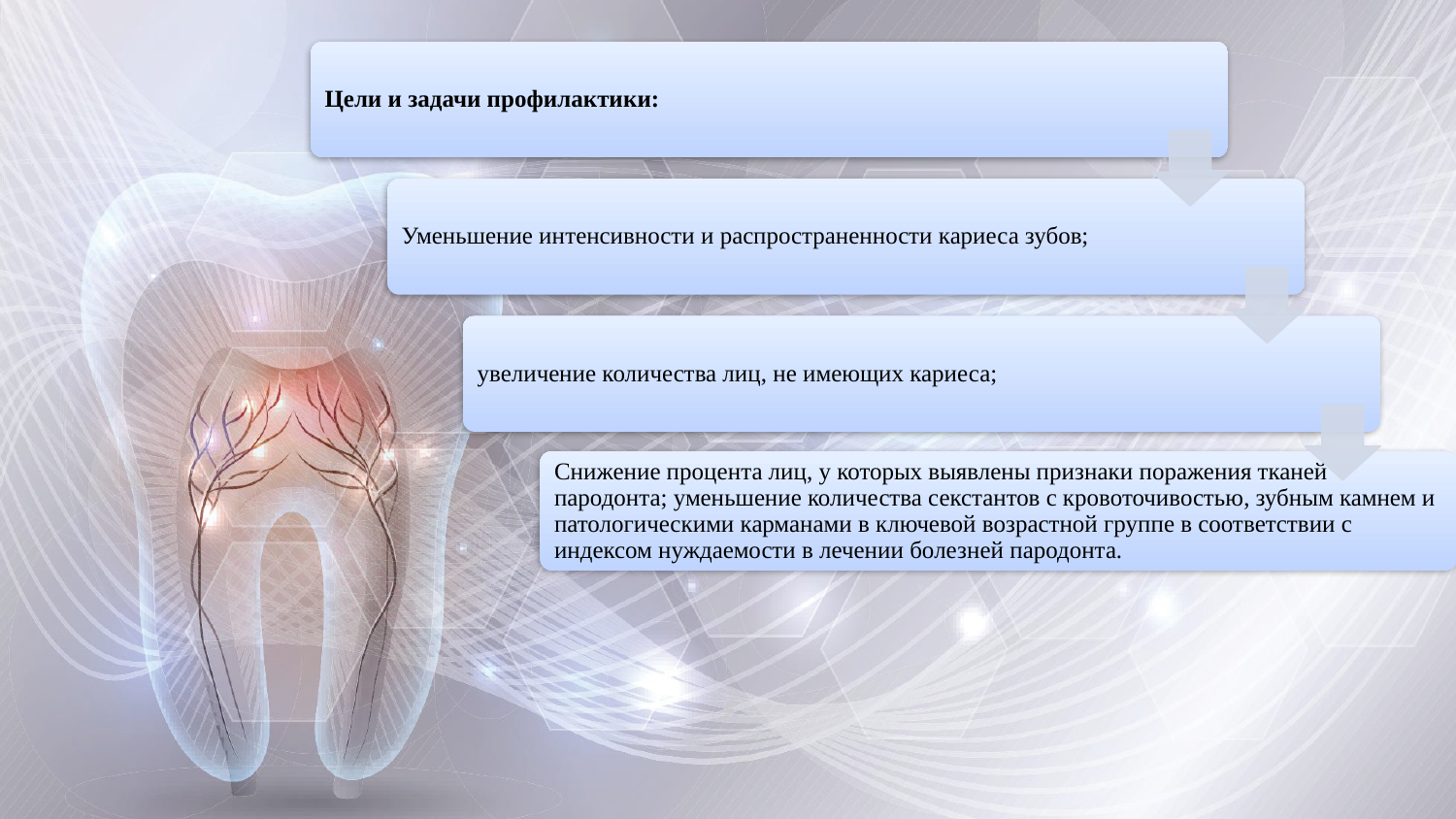

Цели и задачи профилактики:
Уменьшение интенсивности и распространенности кариеса зубов;
увеличение количества лиц, не имеющих кариеса;
Снижение процента лиц, у которых выявлены признаки поражения тканей пародонта; уменьшение количества секстантов с кровоточивостью, зубным камнем и патологическими карманами в ключевой возрастной группе в соответствии с индексом нуждаемости в лечении болезней пародонта.